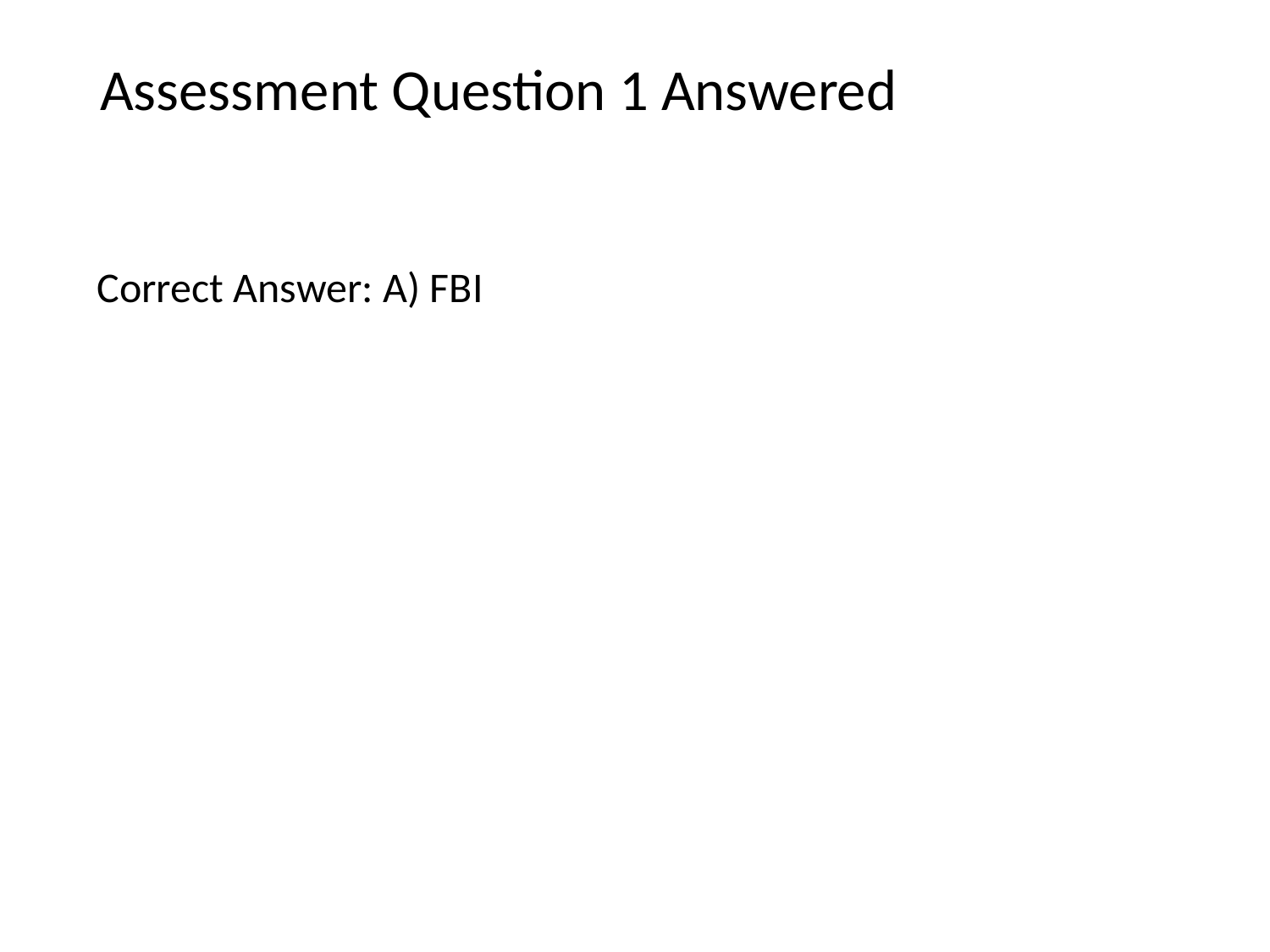

# Assessment Question 1 Answered
Correct Answer: A) FBI